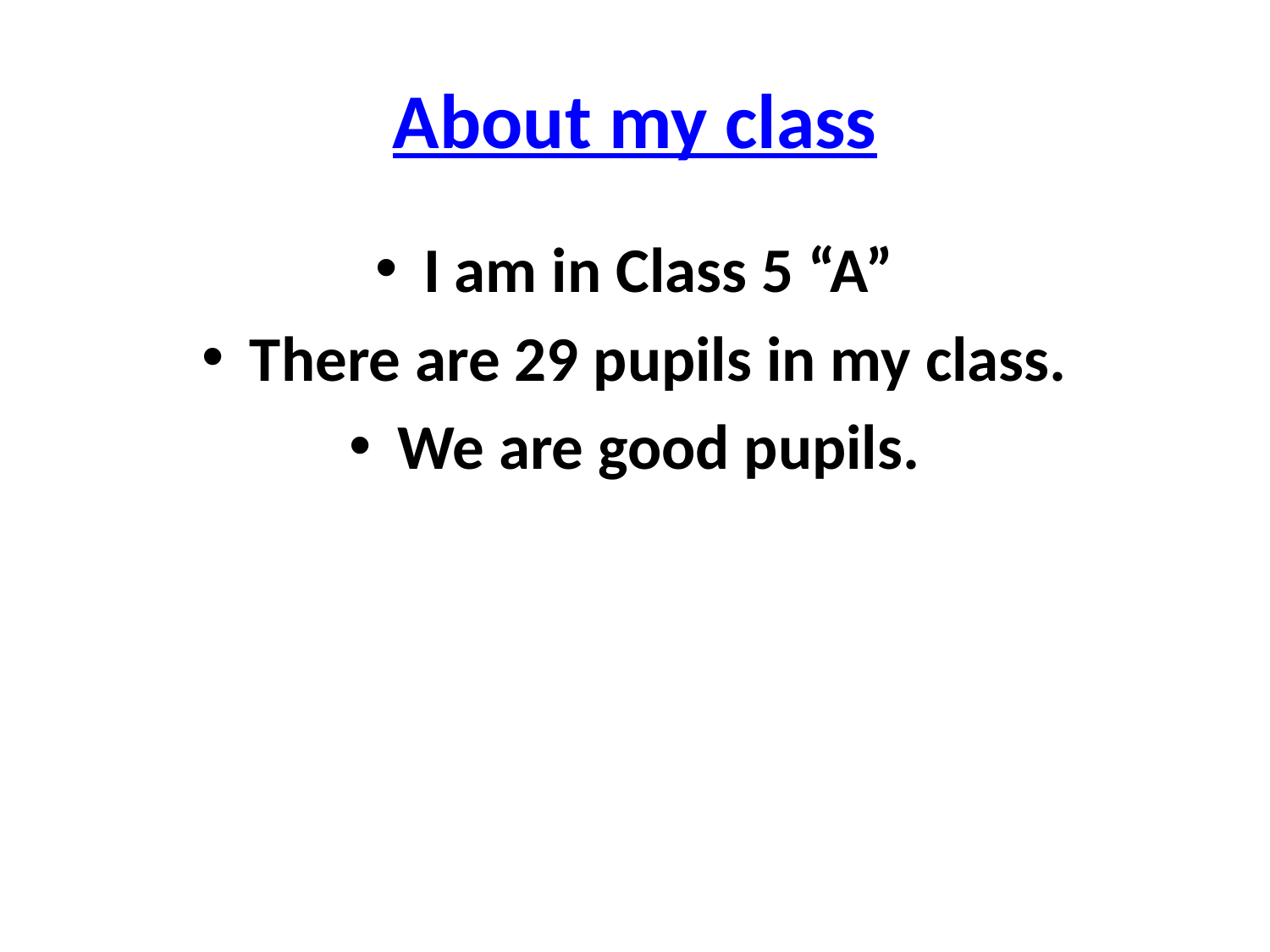

# About my class
I am in Class 5 “A”
There are 29 pupils in my class.
We are good pupils.